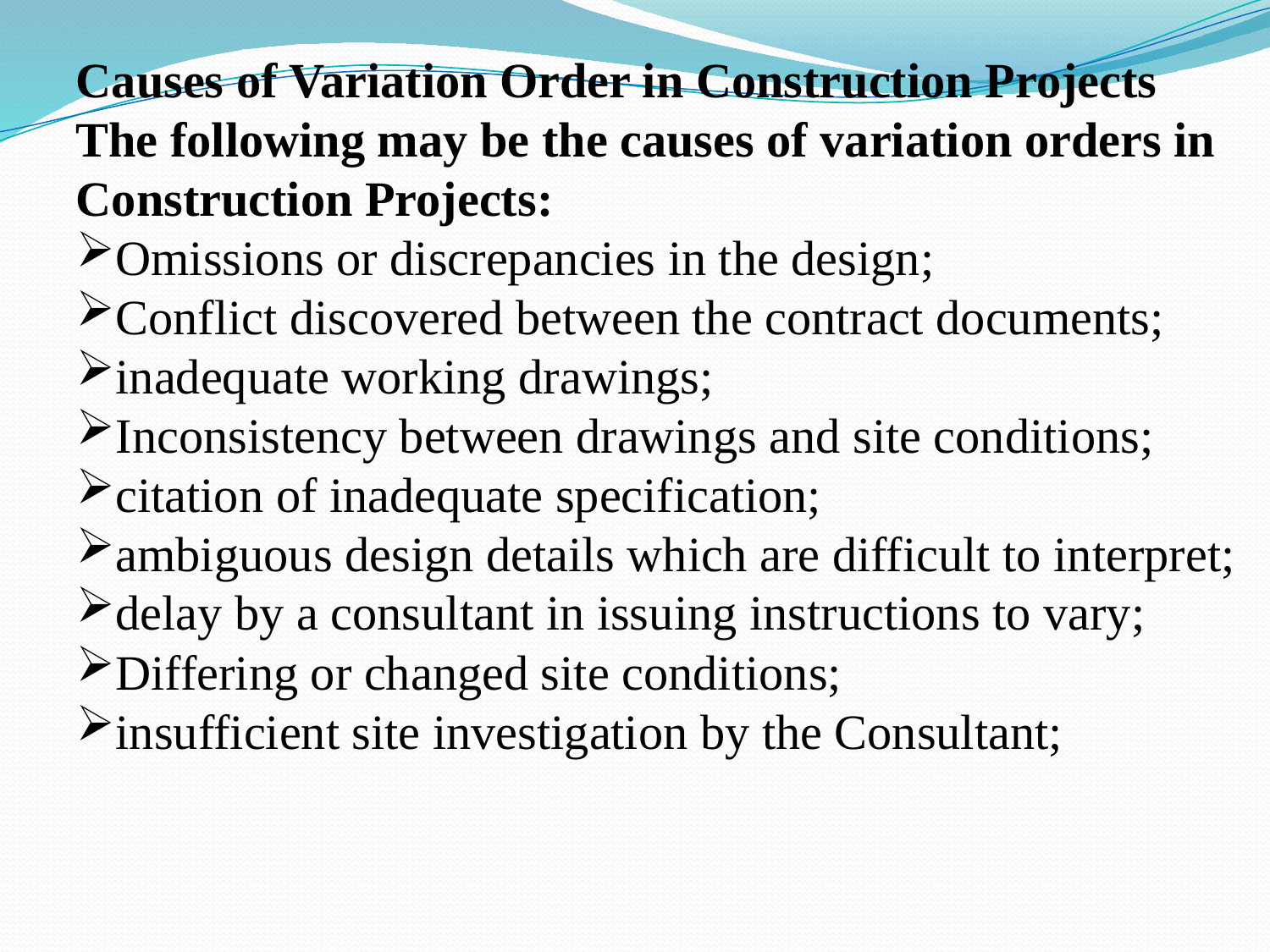

Causes of Variation Order in Construction Projects
The following may be the causes of variation orders in Construction Projects:
Omissions or discrepancies in the design;
Conflict discovered between the contract documents;
inadequate working drawings;
Inconsistency between drawings and site conditions;
citation of inadequate specification;
ambiguous design details which are difficult to interpret;
delay by a consultant in issuing instructions to vary;
Differing or changed site conditions;
insufficient site investigation by the Consultant;